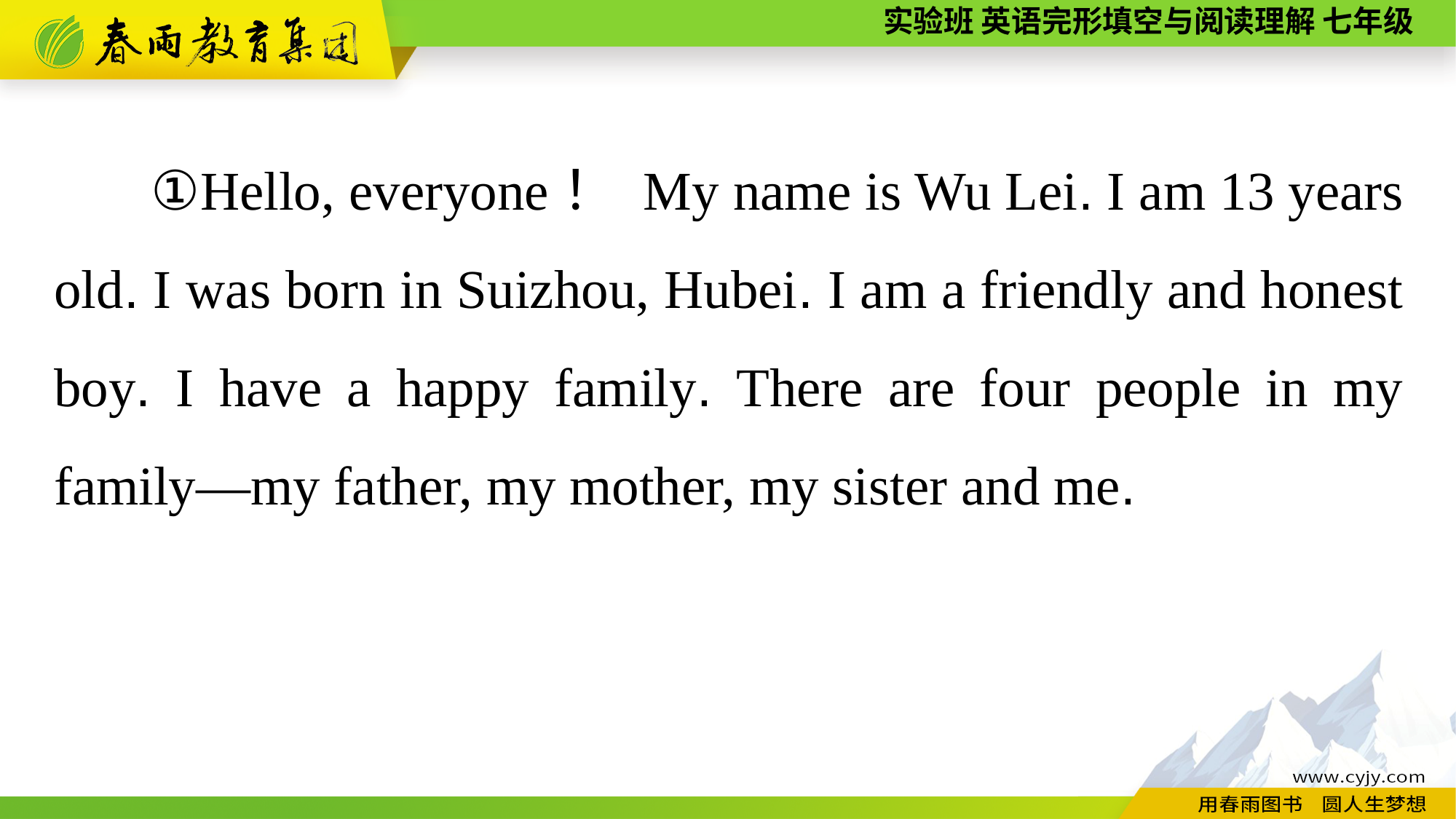

①Hello, everyone！ My name is Wu Lei. I am 13 years old. I was born in Suizhou, Hubei. I am a friendly and honest boy. I have a happy family. There are four people in my family—my father, my mother, my sister and me.